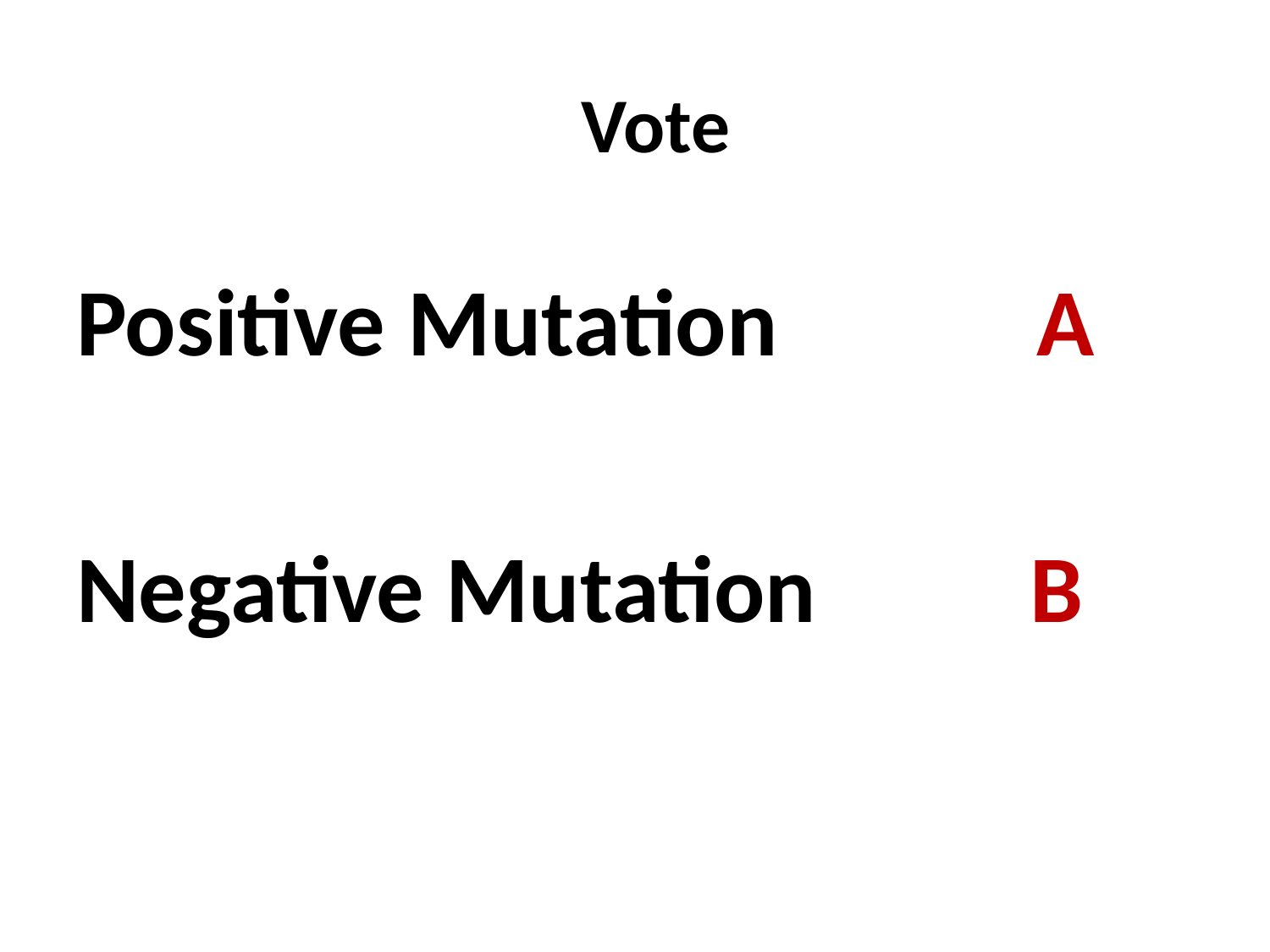

# Vote
Positive Mutation            A

Negative Mutation		   B